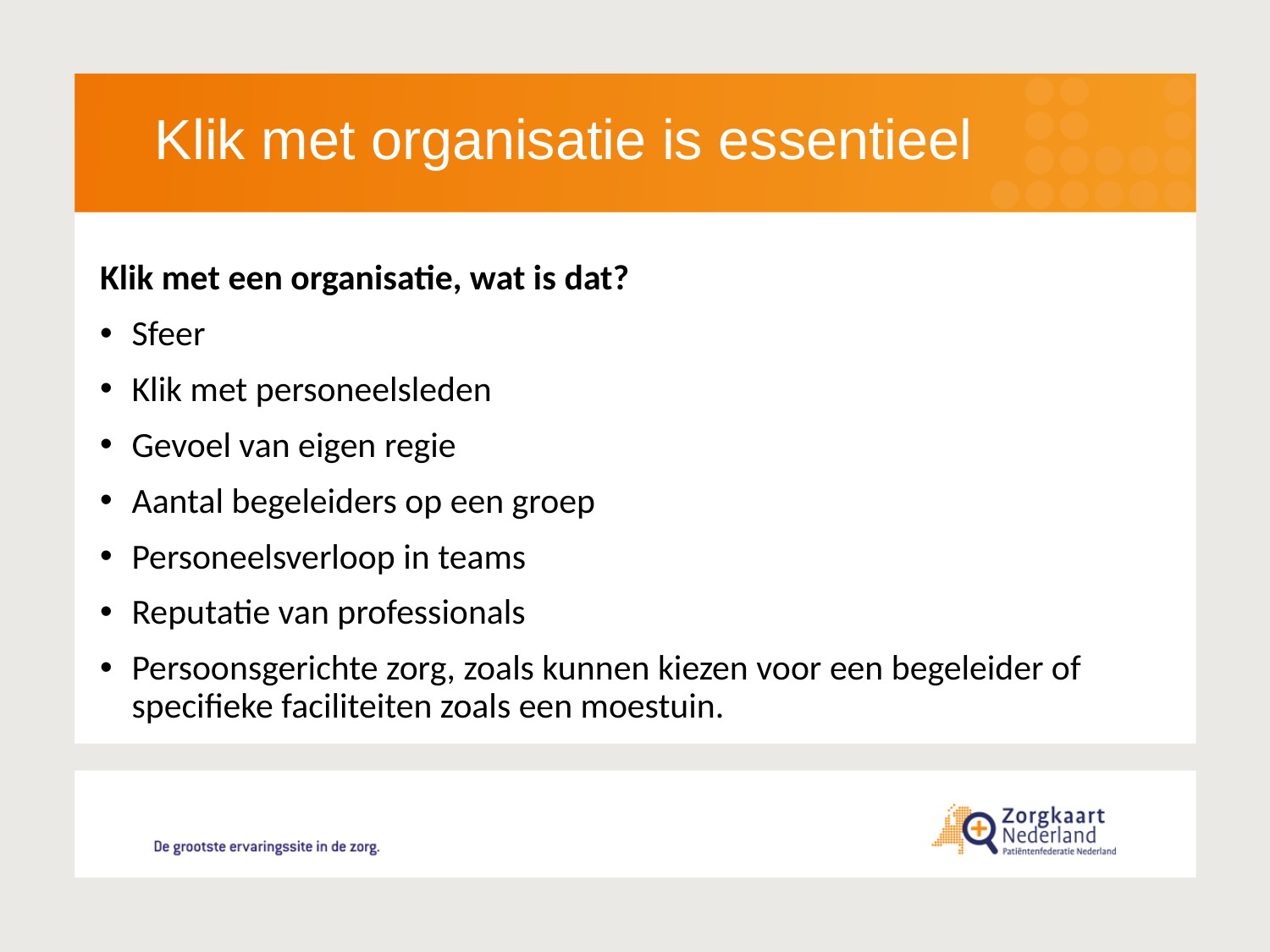

Klik met organisatie is essentieel
Klik met een organisatie, wat is dat?
Sfeer
Klik met personeelsleden
Gevoel van eigen regie
Aantal begeleiders op een groep
Personeelsverloop in teams
Reputatie van professionals
Persoonsgerichte zorg, zoals kunnen kiezen voor een begeleider of specifieke faciliteiten zoals een moestuin.